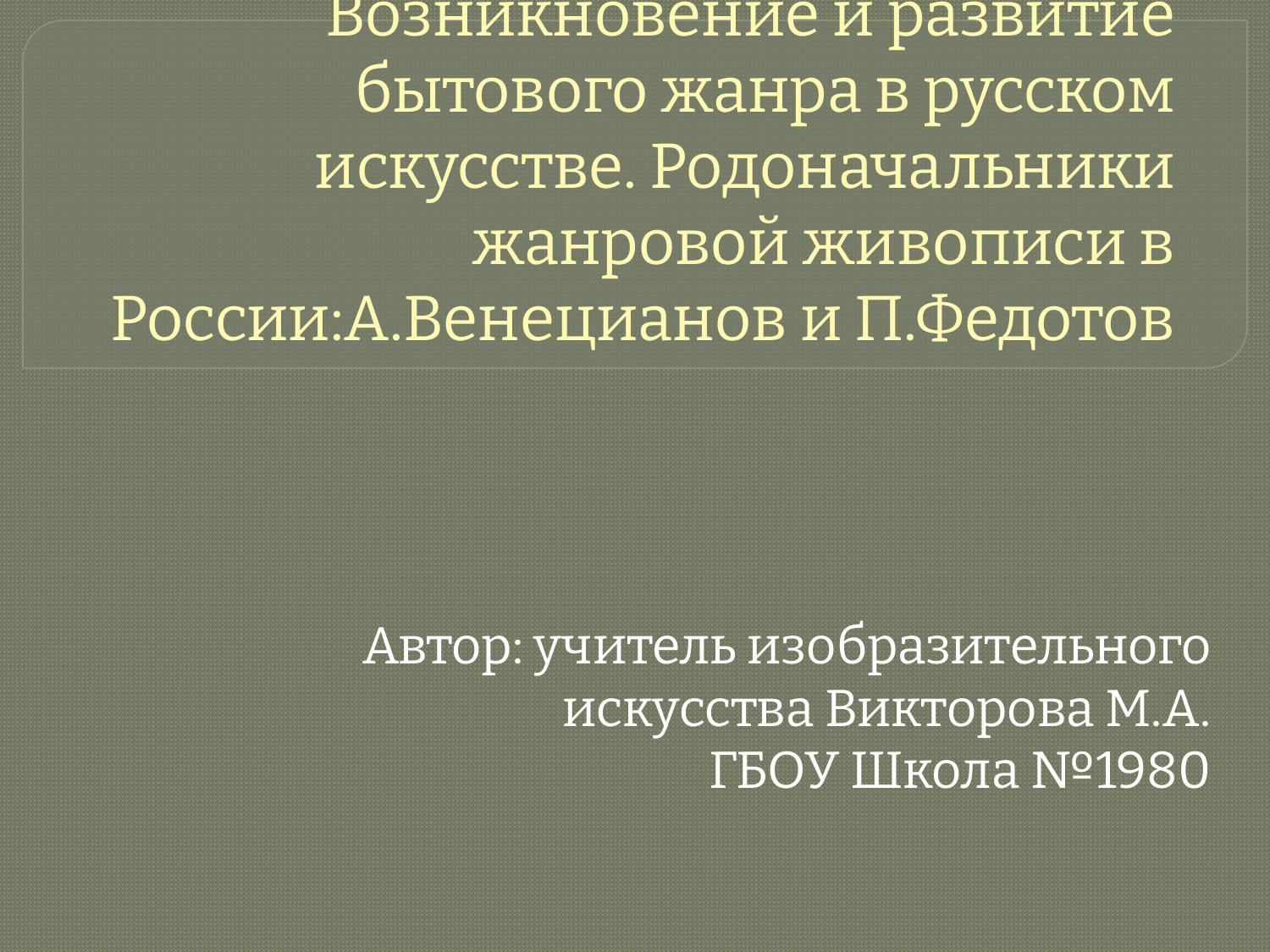

# Возникновение и развитие бытового жанра в русском искусстве. Родоначальники жанровой живописи в России:А.Венецианов и П.Федотов
Автор: учитель изобразительного искусства Викторова М.А.
ГБОУ Школа №1980